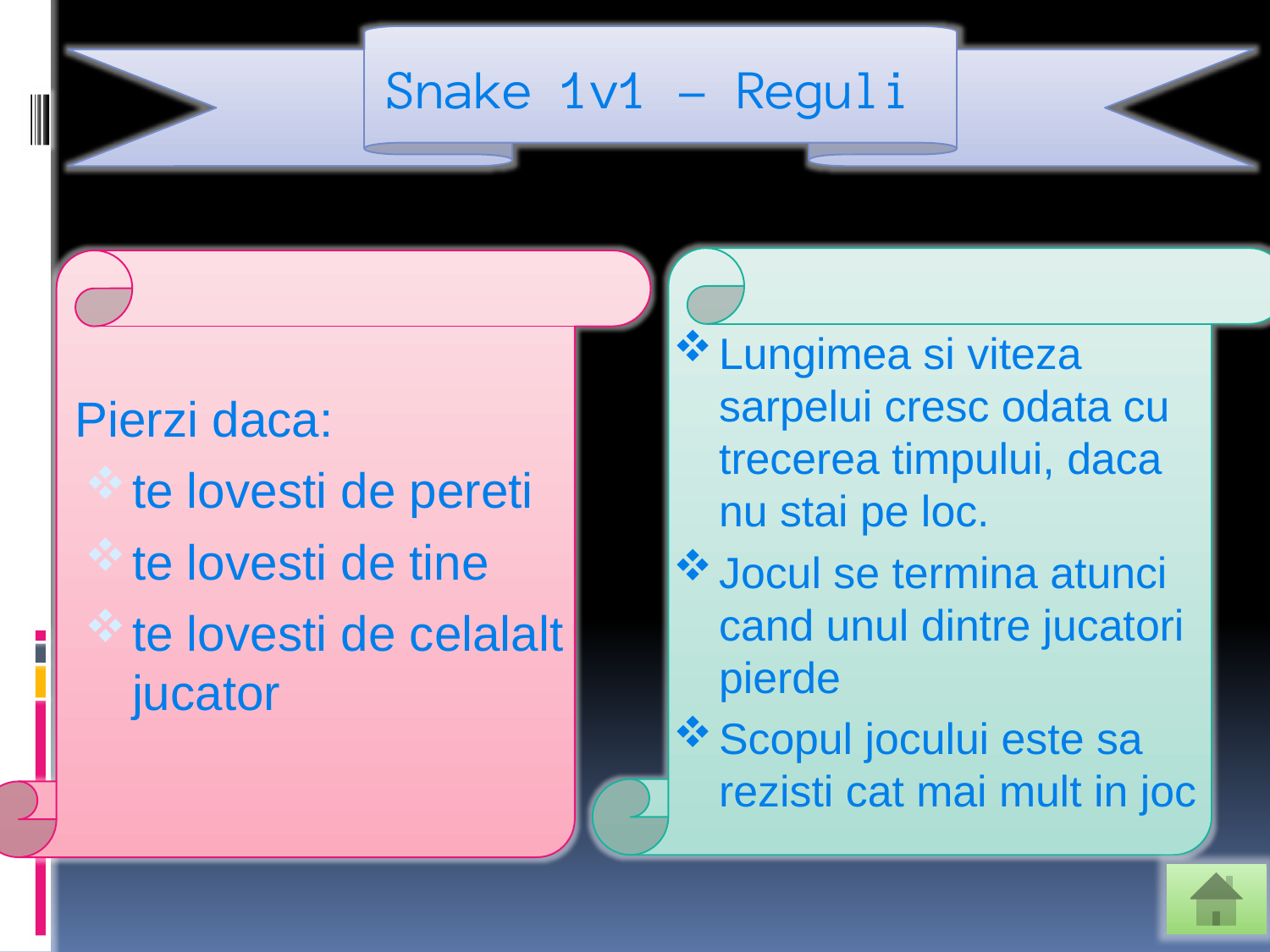

# Snake 1v1 - Reguli

Lungimea si viteza sarpelui cresc odata cu trecerea timpului, daca nu stai pe loc.
Jocul se termina atunci cand unul dintre jucatori pierde
Scopul jocului este sa rezisti cat mai mult in joc
Pierzi daca:
te lovesti de pereti
te lovesti de tine
te lovesti de celalalt jucator